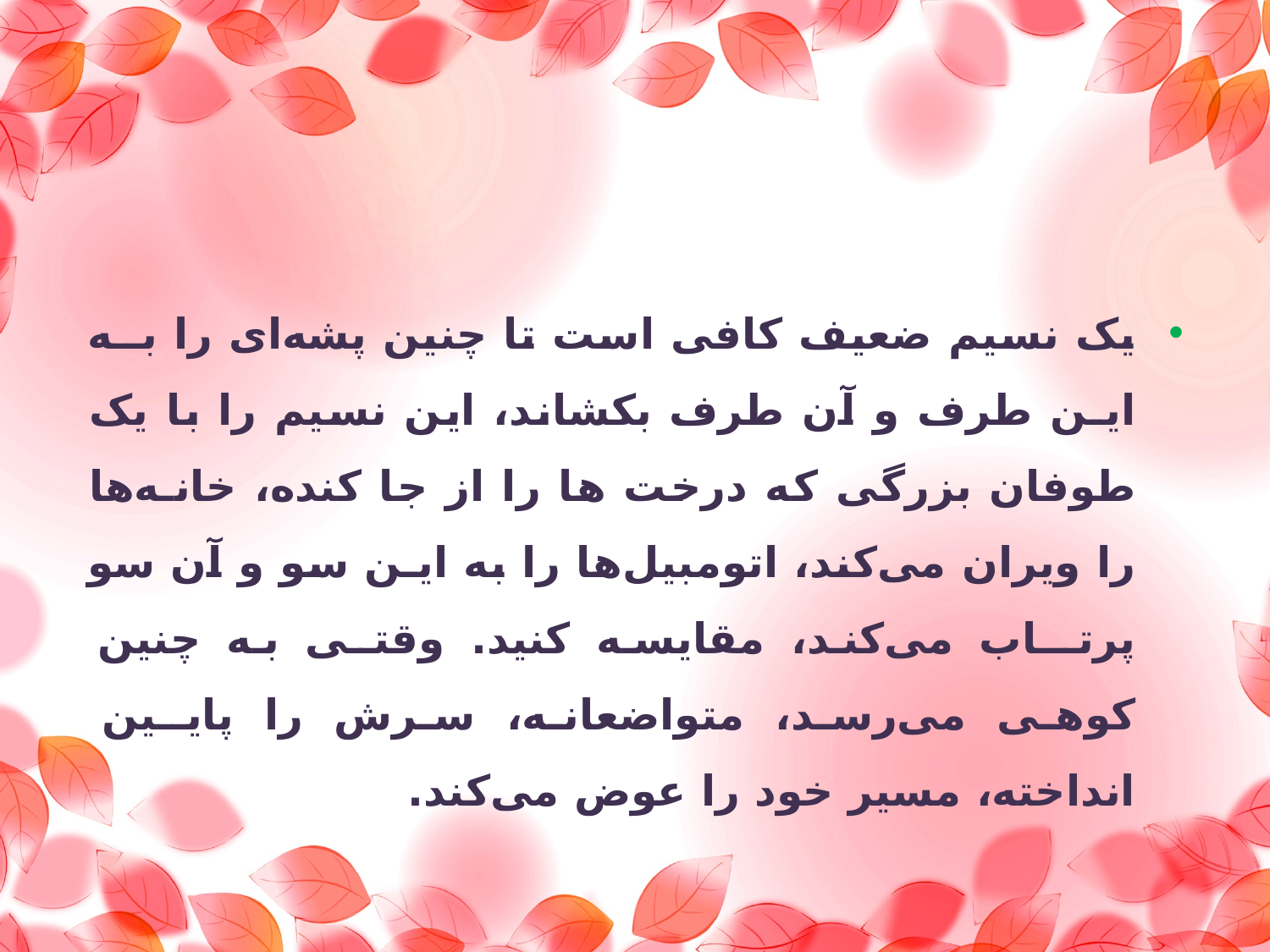

یک نسیم ضعیف کافی است تا چنین پشه‌ای را بــه ایـن طرف و آن طرف بکشاند، این نسیم را با یک طوفان بزرگی که درخت ها را از جا کنده، خانـه‌ها را ویران می‌کند، اتومبیل‌ها را به ایـن سو و آن سو پرتــاب می‌کند، مقایسه کنید. وقتـی به چنین کوهی می‌رسد، متواضعانه، سرش را پایــین انداخته، مسیر خود را عوض می‌کند.